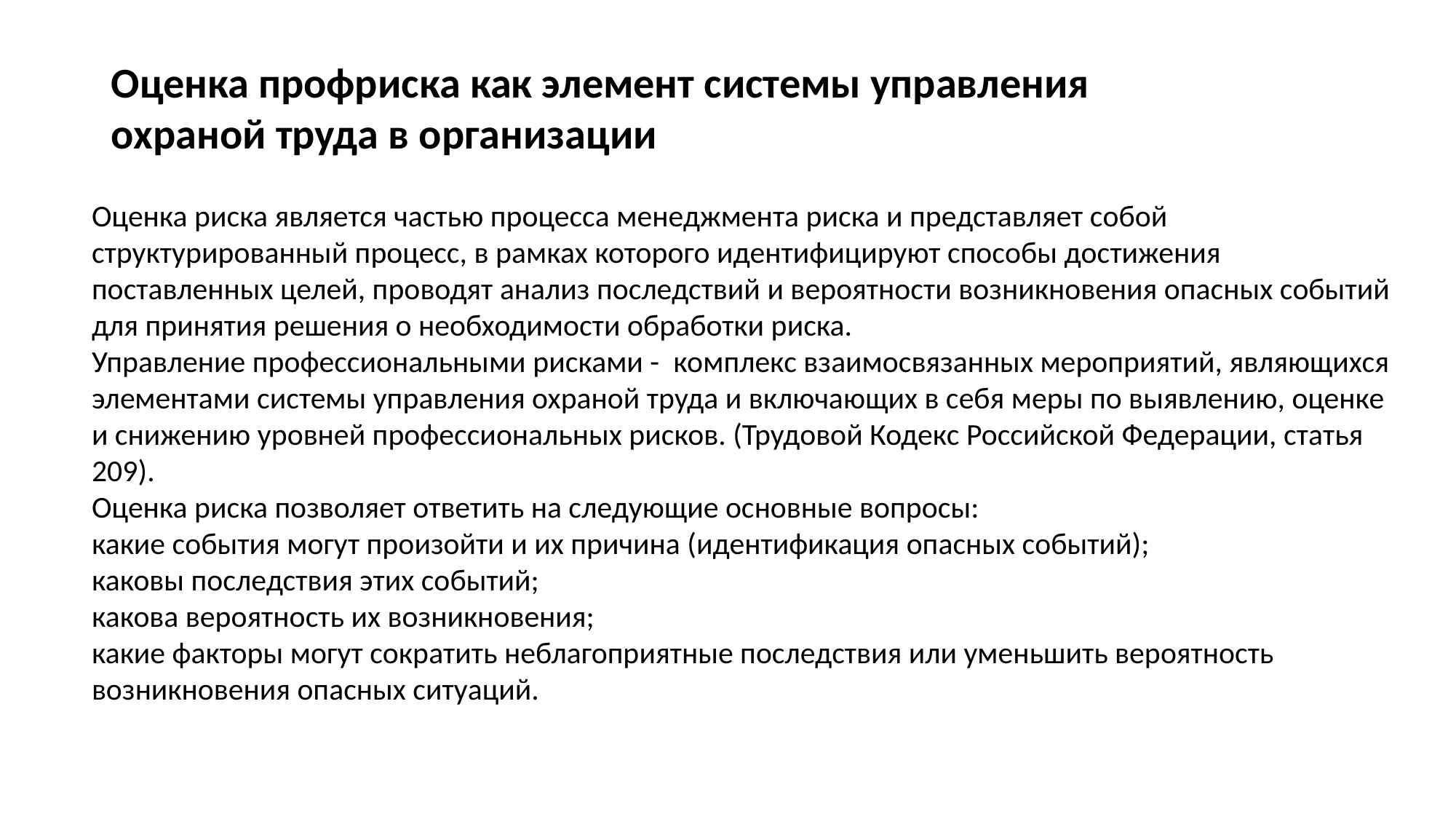

Оценка профриска как элемент системы управления охраной труда в организации

Оценка риска является частью процесса менеджмента риска и представляет собой структурированный процесс, в рамках которого идентифицируют способы достижения поставленных целей, проводят анализ последствий и вероятности возникновения опасных событий для принятия решения о необходимости обработки риска.
Управление профессиональными рисками -  комплекс взаимосвязанных мероприятий, являющихся элементами системы управления охраной труда и включающих в себя меры по выявлению, оценке и снижению уровней профессиональных рисков. (Трудовой Кодекс Российской Федерации, статья 209).
Оценка риска позволяет ответить на следующие основные вопросы:
какие события могут произойти и их причина (идентификация опасных событий);
каковы последствия этих событий;
какова вероятность их возникновения;
какие факторы могут сократить неблагоприятные последствия или уменьшить вероятность возникновения опасных ситуаций.